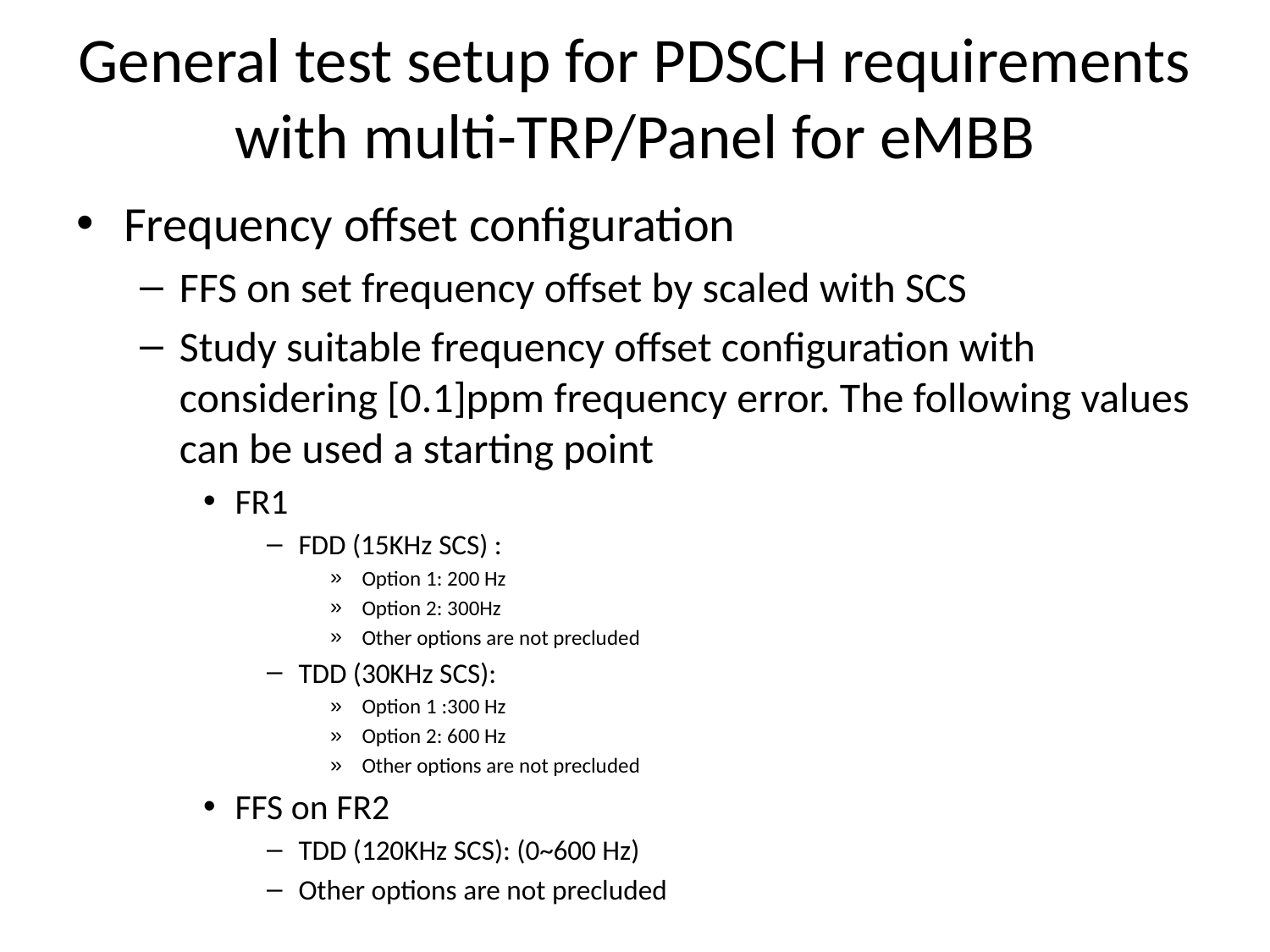

# General test setup for PDSCH requirements with multi-TRP/Panel for eMBB
Frequency offset configuration
FFS on set frequency offset by scaled with SCS
Study suitable frequency offset configuration with considering [0.1]ppm frequency error. The following values can be used a starting point
FR1
FDD (15KHz SCS) :
Option 1: 200 Hz
Option 2: 300Hz
Other options are not precluded
TDD (30KHz SCS):
Option 1 :300 Hz
Option 2: 600 Hz
Other options are not precluded
FFS on FR2
TDD (120KHz SCS): (0~600 Hz)
Other options are not precluded